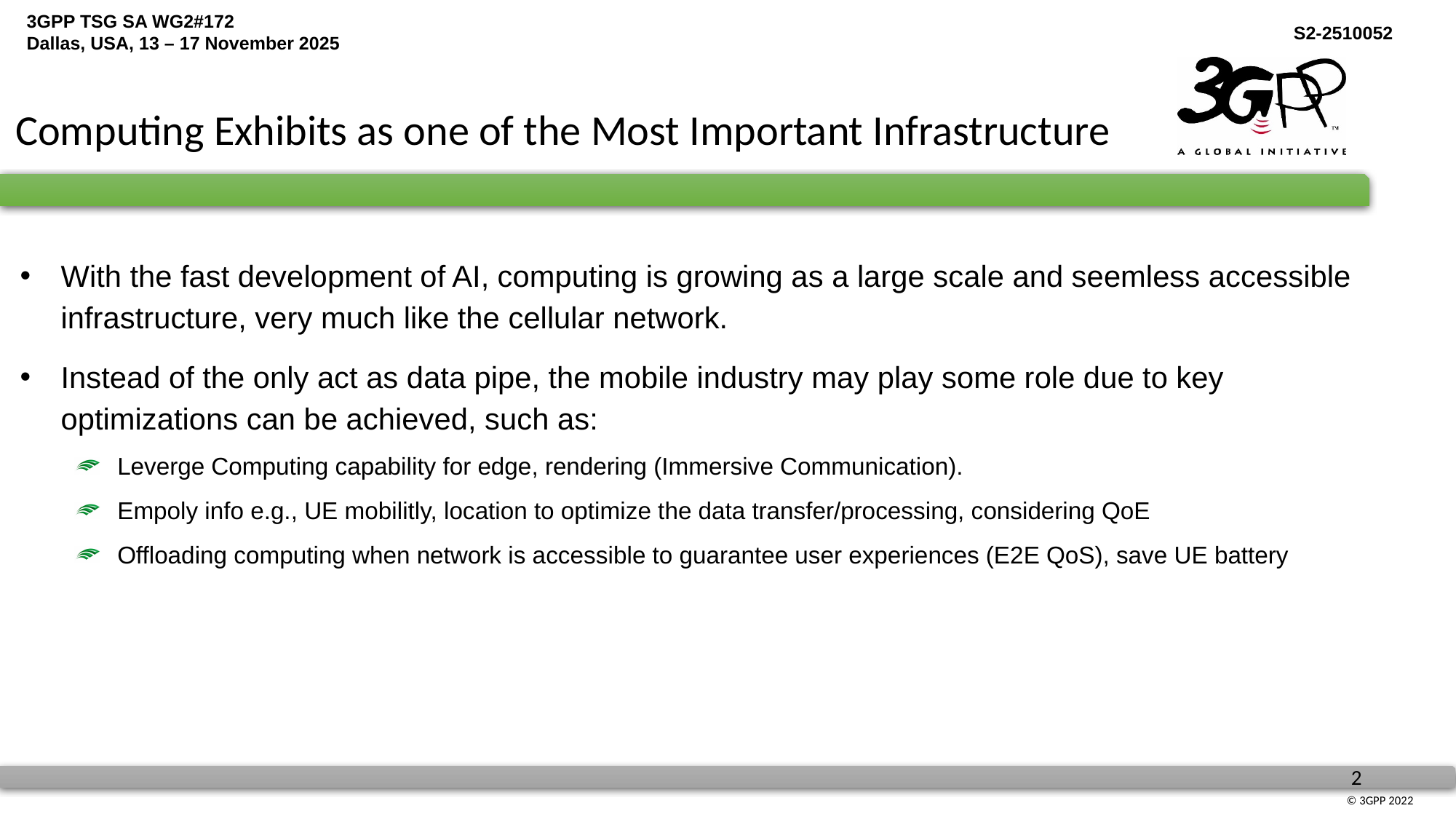

# Computing Exhibits as one of the Most Important Infrastructure
With the fast development of AI, computing is growing as a large scale and seemless accessible infrastructure, very much like the cellular network.
Instead of the only act as data pipe, the mobile industry may play some role due to key optimizations can be achieved, such as:
Leverge Computing capability for edge, rendering (Immersive Communication).
Empoly info e.g., UE mobilitly, location to optimize the data transfer/processing, considering QoE
Offloading computing when network is accessible to guarantee user experiences (E2E QoS), save UE battery